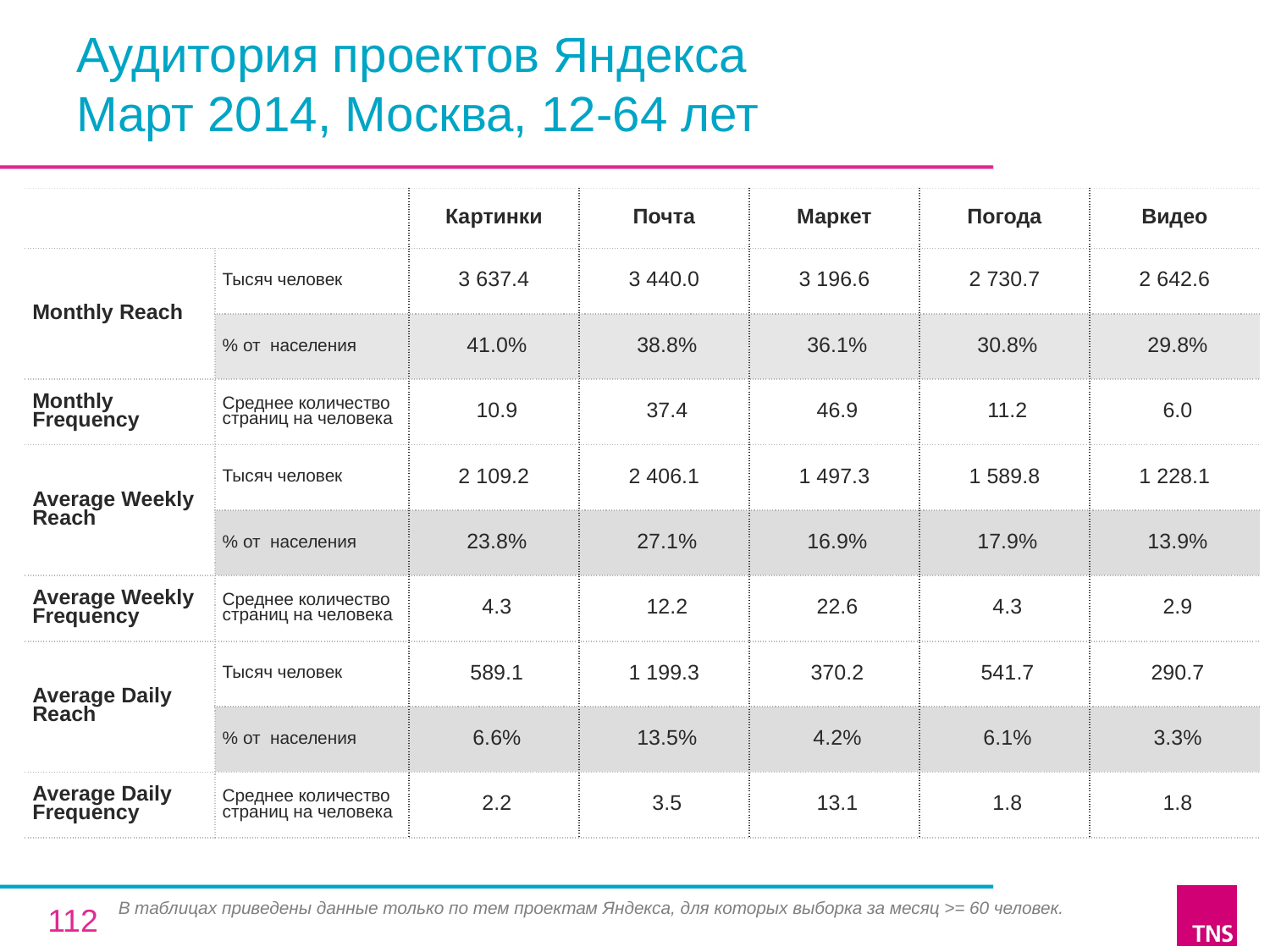

# Аудитория проектов Яндекса Март 2014, Москва, 12-64 лет
|  |  | Картинки | Почта | Маркет | Погода | Видео |
| --- | --- | --- | --- | --- | --- | --- |
| Monthly Reach | Тысяч человек | 3 637.4 | 3 440.0 | 3 196.6 | 2 730.7 | 2 642.6 |
|  | % от населения | 41.0% | 38.8% | 36.1% | 30.8% | 29.8% |
| Monthly Frequency | Среднее количество страниц на человека | 10.9 | 37.4 | 46.9 | 11.2 | 6.0 |
| Average Weekly Reach | Тысяч человек | 2 109.2 | 2 406.1 | 1 497.3 | 1 589.8 | 1 228.1 |
|  | % от населения | 23.8% | 27.1% | 16.9% | 17.9% | 13.9% |
| Average Weekly Frequency | Среднее количество страниц на человека | 4.3 | 12.2 | 22.6 | 4.3 | 2.9 |
| Average Daily Reach | Тысяч человек | 589.1 | 1 199.3 | 370.2 | 541.7 | 290.7 |
|  | % от населения | 6.6% | 13.5% | 4.2% | 6.1% | 3.3% |
| Average Daily Frequency | Среднее количество страниц на человека | 2.2 | 3.5 | 13.1 | 1.8 | 1.8 |
В таблицах приведены данные только по тем проектам Яндекса, для которых выборка за месяц >= 60 человек.
112